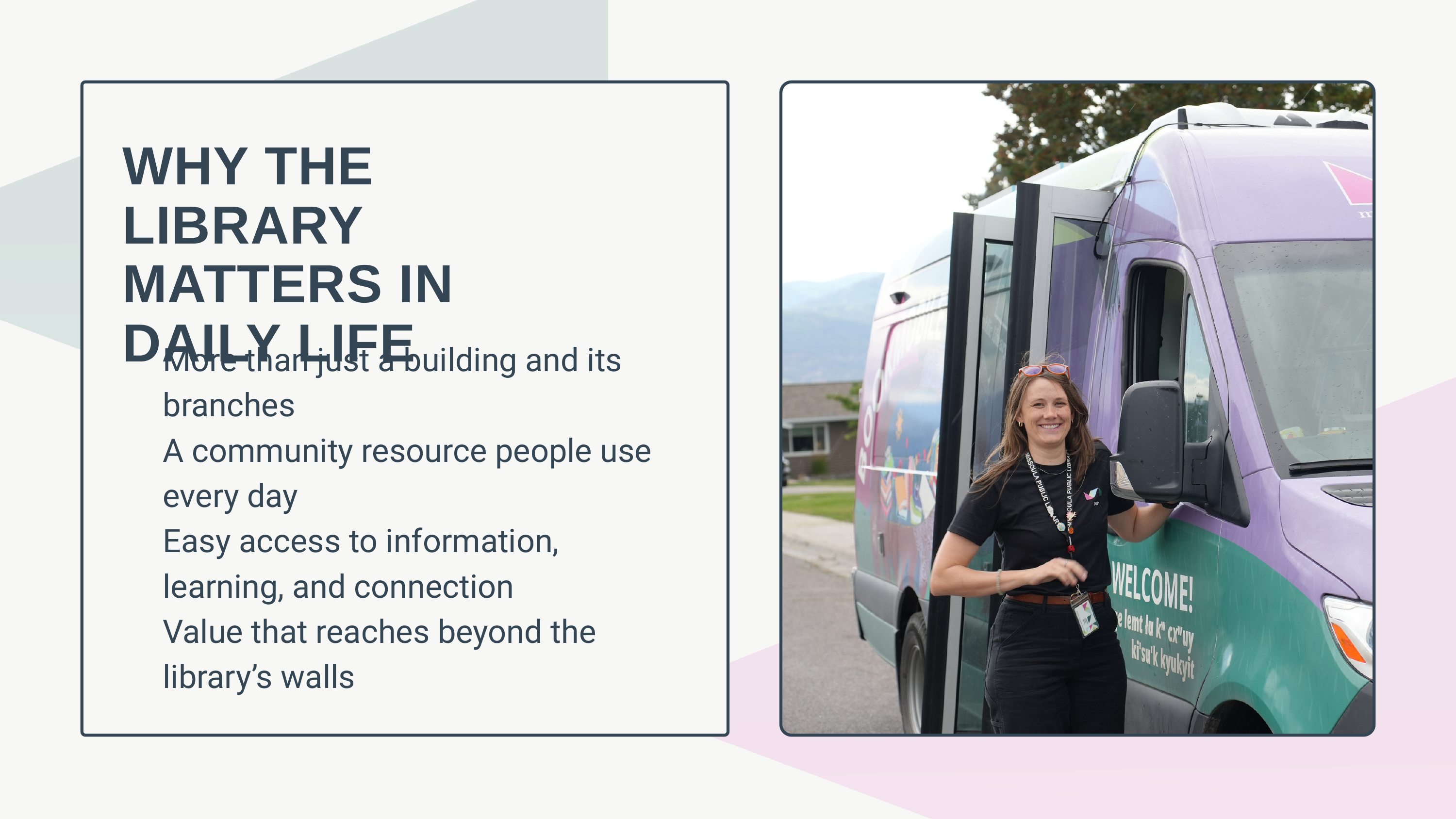

WHY THE LIBRARY MATTERS IN DAILY LIFE
More than just a building and its branches
A community resource people use every day
Easy access to information, learning, and connection
Value that reaches beyond the library’s walls